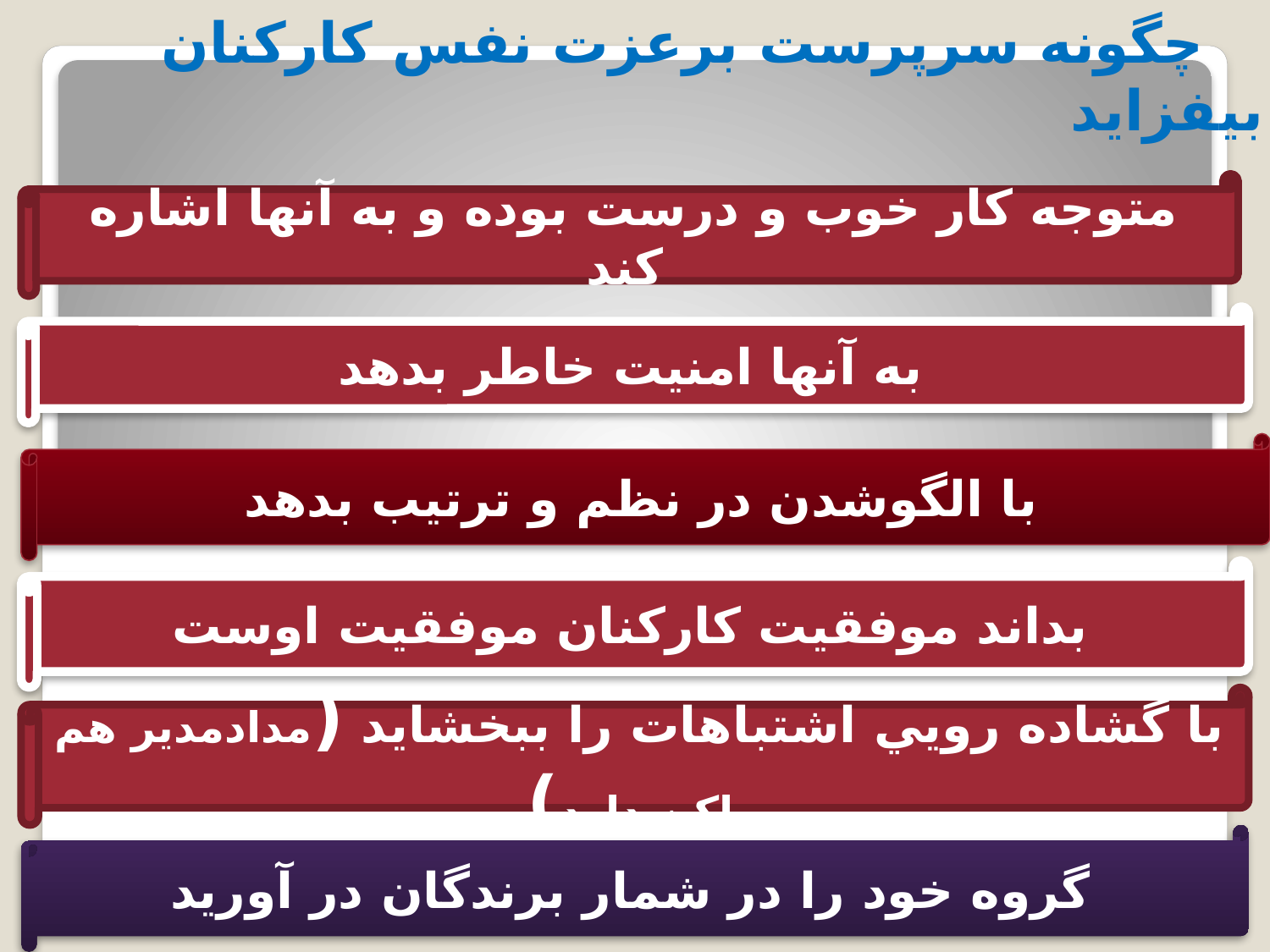

# چگونه سرپرست برعزت نفس كاركنان بيفزايد

متوجه كار خوب و درست بوده و به آنها اشاره كند

به آنها امنيت خاطر بدهد
با الگوشدن در نظم و ترتيب بدهد
بداند موفقيت كاركنان موفقيت اوست
با گشاده رويي اشتباهات را ببخشايد (مدادمدير هم پاكن دارد)
گروه خود را در شمار برندگان در آوريد